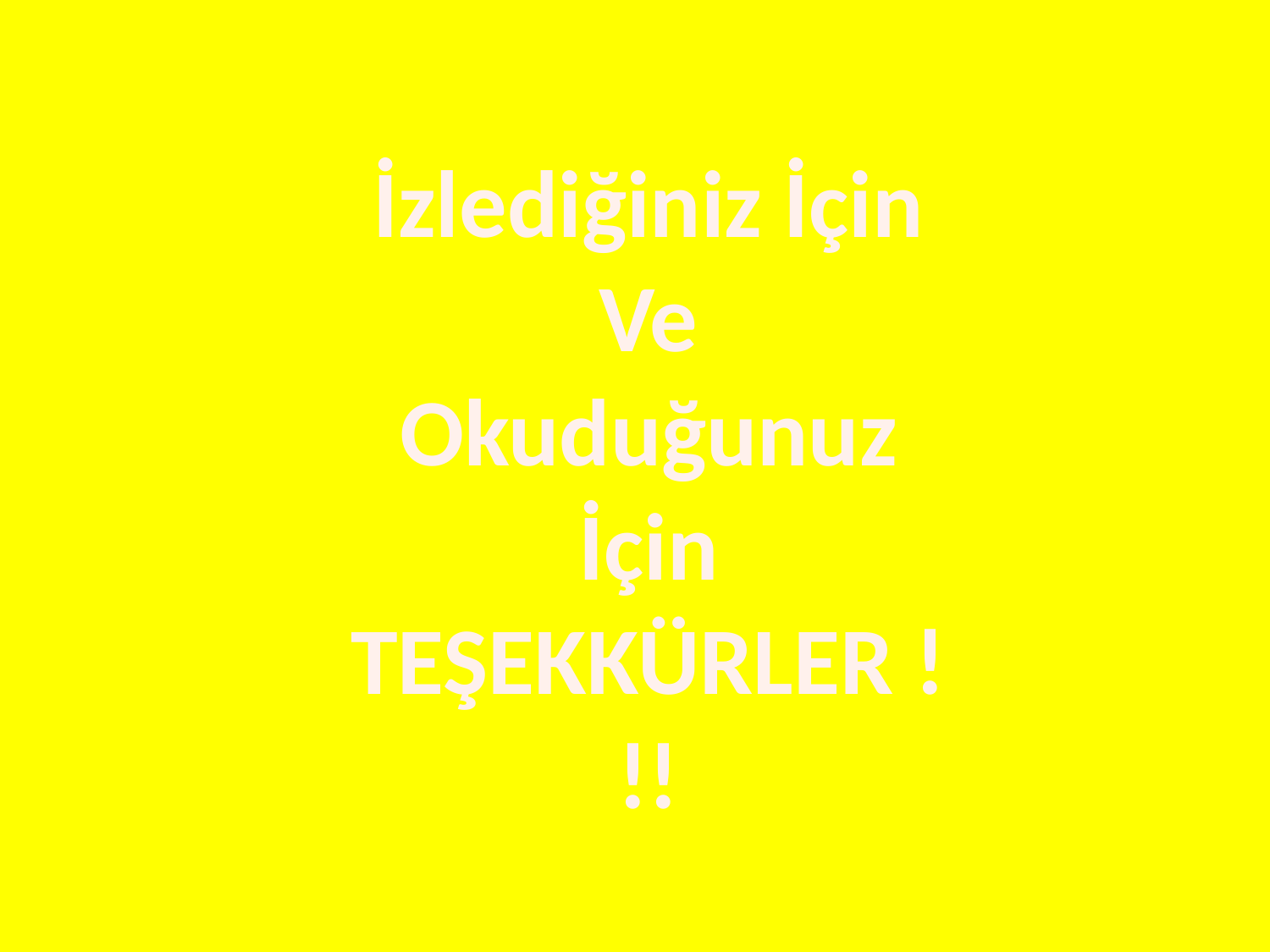

İzlediğiniz İçin Ve Okuduğunuz İçin TEŞEKKÜRLER !!!